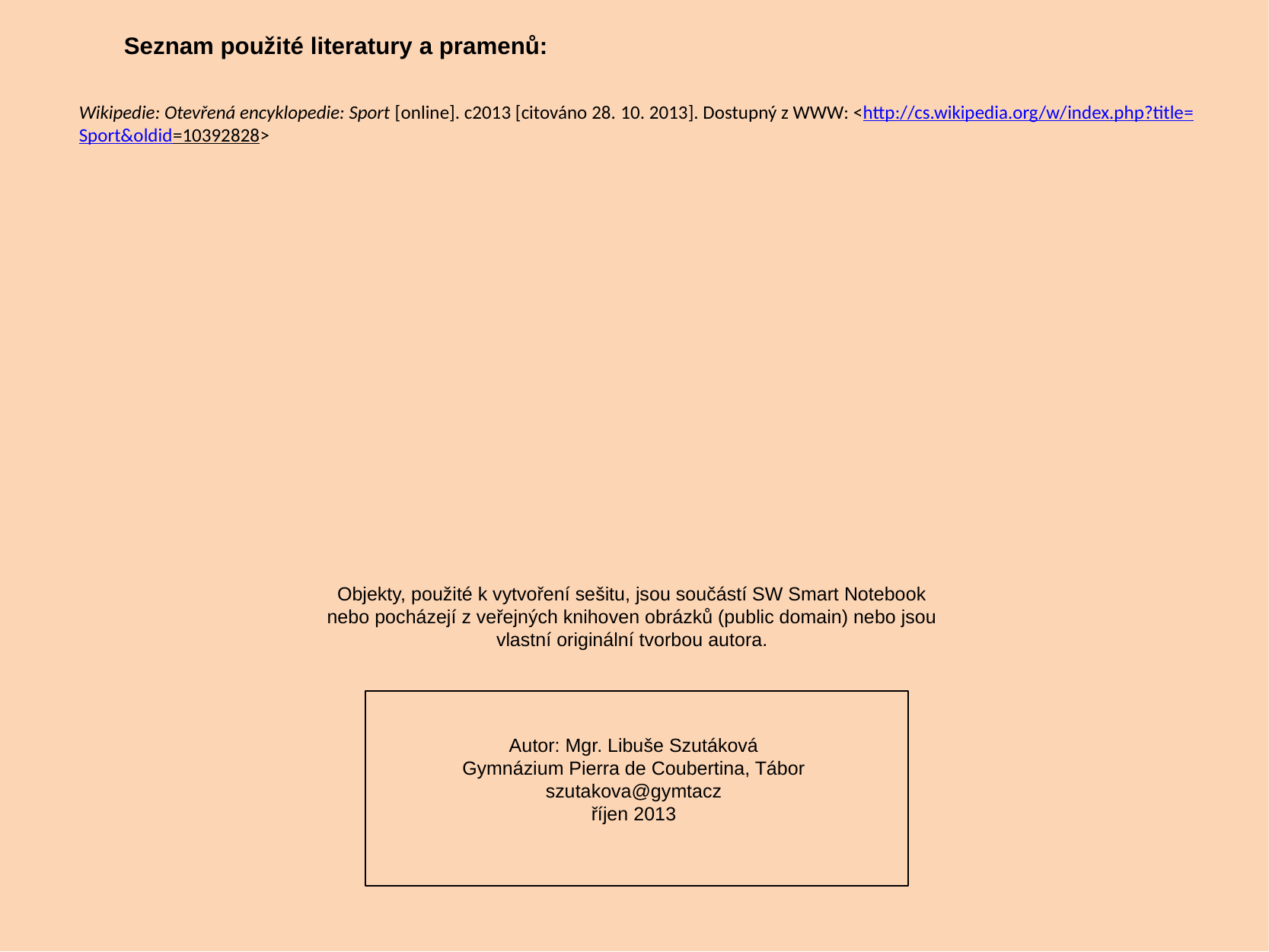

Seznam použité literatury a pramenů:

Wikipedie: Otevřená encyklopedie: Sport [online]. c2013 [citováno 28. 10. 2013]. Dostupný z WWW: <http://cs.wikipedia.org/w/index.php?title=Sport&oldid=10392828>

Objekty, použité k vytvoření sešitu, jsou součástí SW Smart Notebook nebo pocházejí z veřejných knihoven obrázků (public domain) nebo jsou vlastní originální tvorbou autora.

Autor: Mgr. Libuše Szutáková
Gymnázium Pierra de Coubertina, Tábor
szutakova@gymtacz
říjen 2013